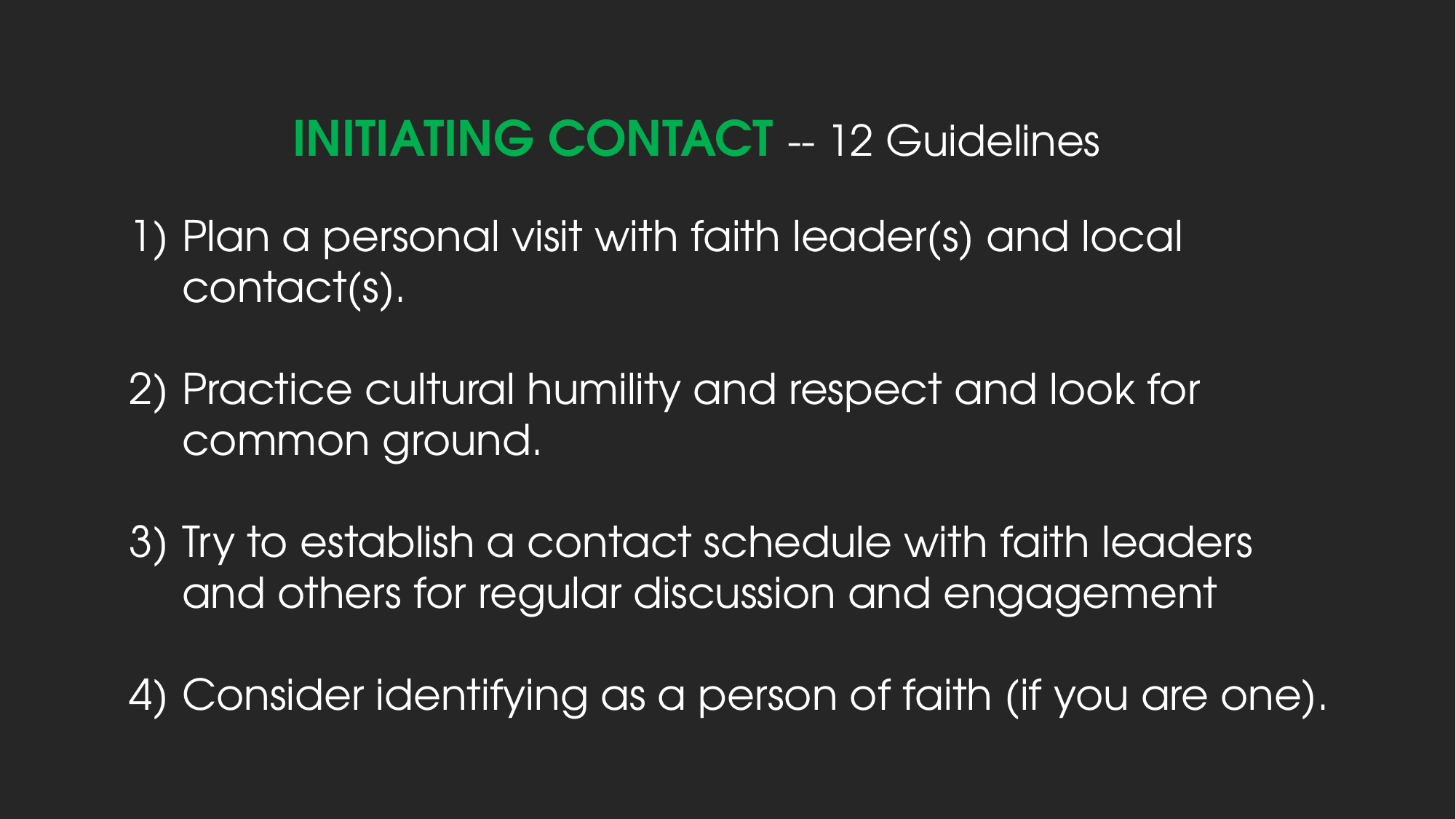

INITIATING CONTACT -- 12 Guidelines

 Plan a personal visit with faith leader(s) and local
 contact(s).

 Practice cultural humility and respect and look for
 common ground.

 Try to establish a contact schedule with faith leaders
 and others for regular discussion and engagement

 Consider identifying as a person of faith (if you are one).